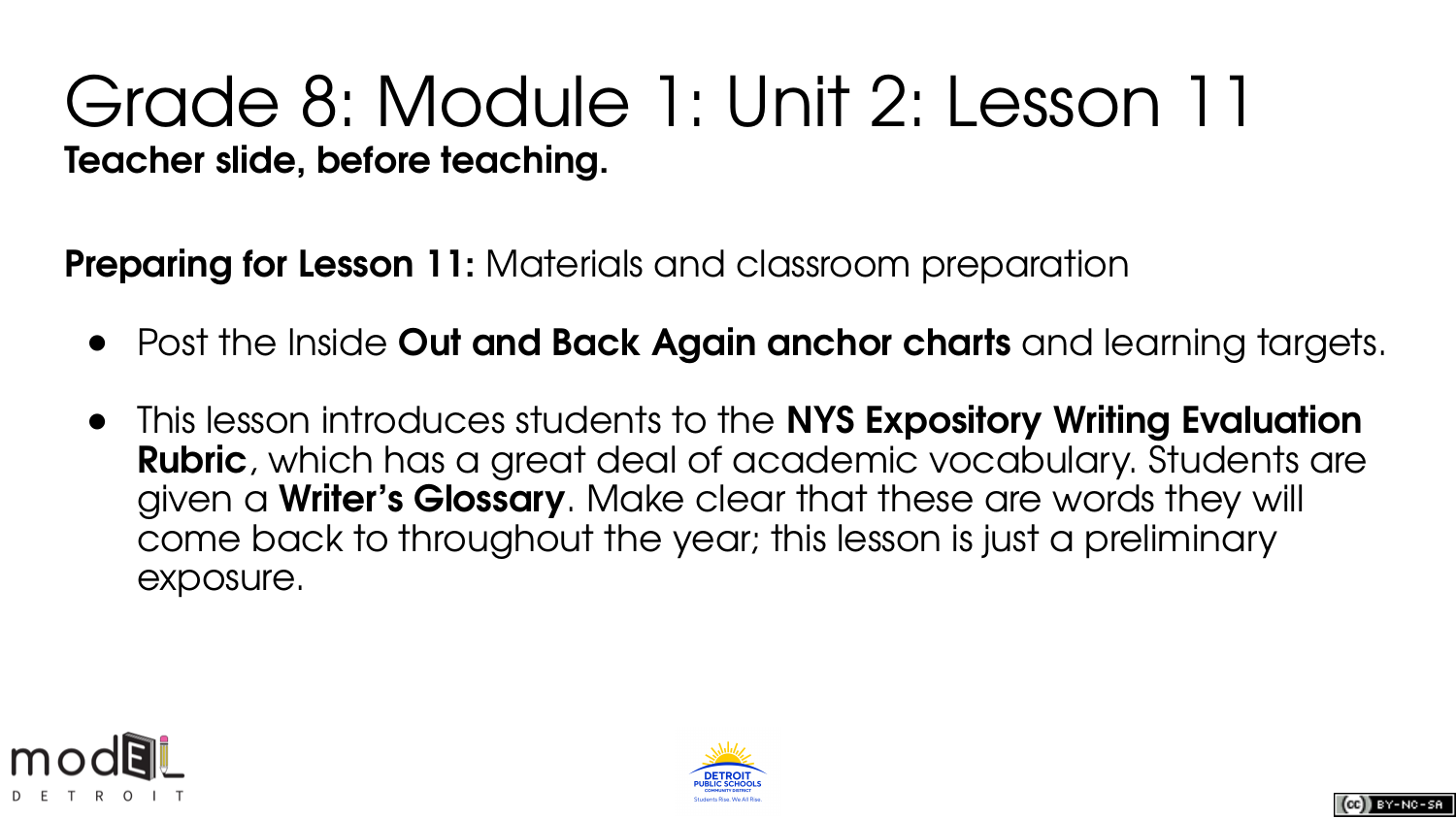

# Grade 8: Module 1: Unit 2: Lesson 11
Teacher slide, before teaching.
Preparing for Lesson 11: Materials and classroom preparation

Post the Inside Out and Back Again anchor charts and learning targets.

This lesson introduces students to the NYS Expository Writing Evaluation Rubric, which has a great deal of academic vocabulary. Students are given a Writer’s Glossary. Make clear that these are words they will come back to throughout the year; this lesson is just a preliminary exposure.